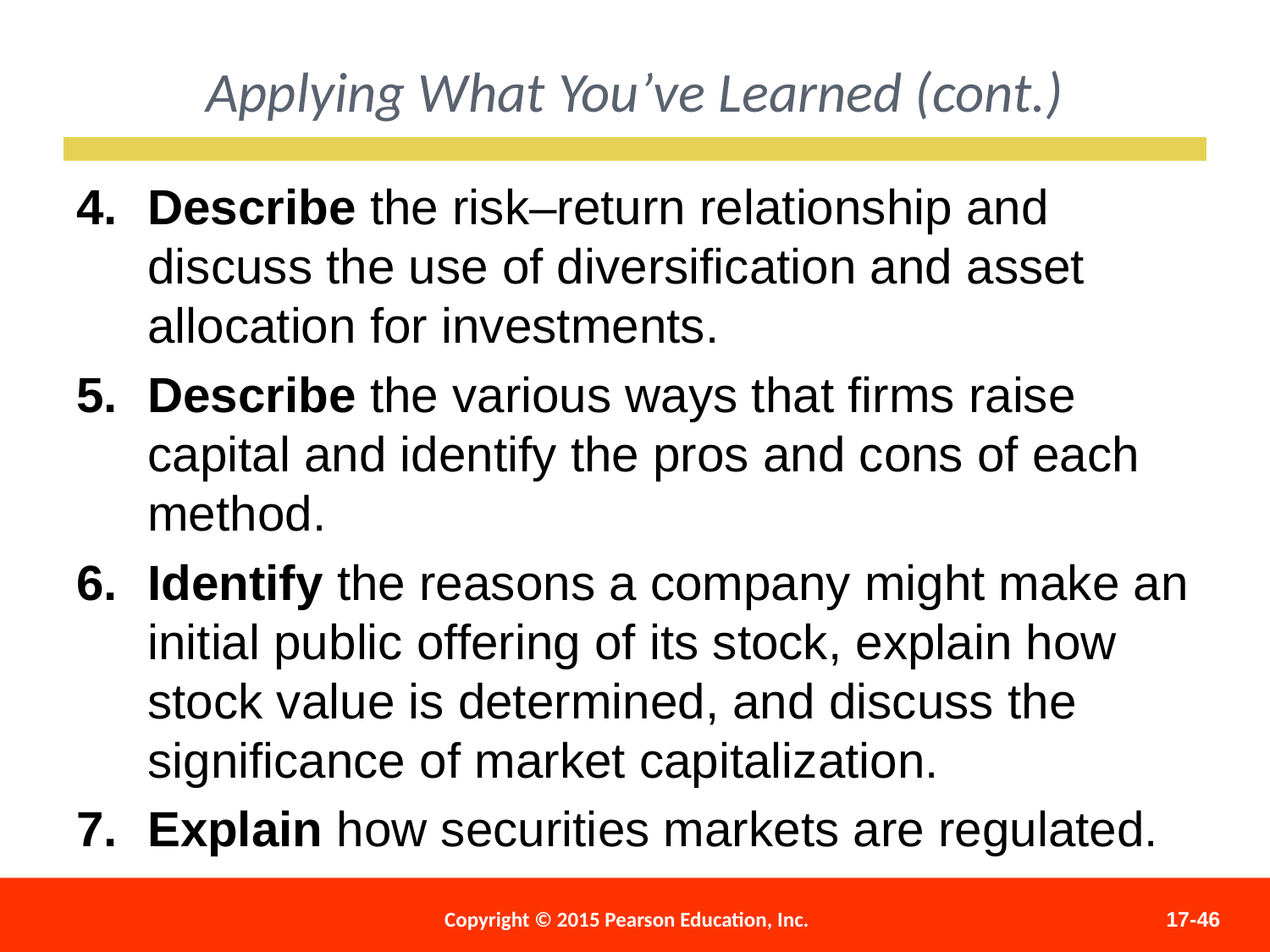

Applying What You’ve Learned (cont.)
Describe the risk–return relationship and discuss the use of diversification and asset allocation for investments.
Describe the various ways that firms raise capital and identify the pros and cons of each method.
Identify the reasons a company might make an initial public offering of its stock, explain how stock value is determined, and discuss the significance of market capitalization.
Explain how securities markets are regulated.